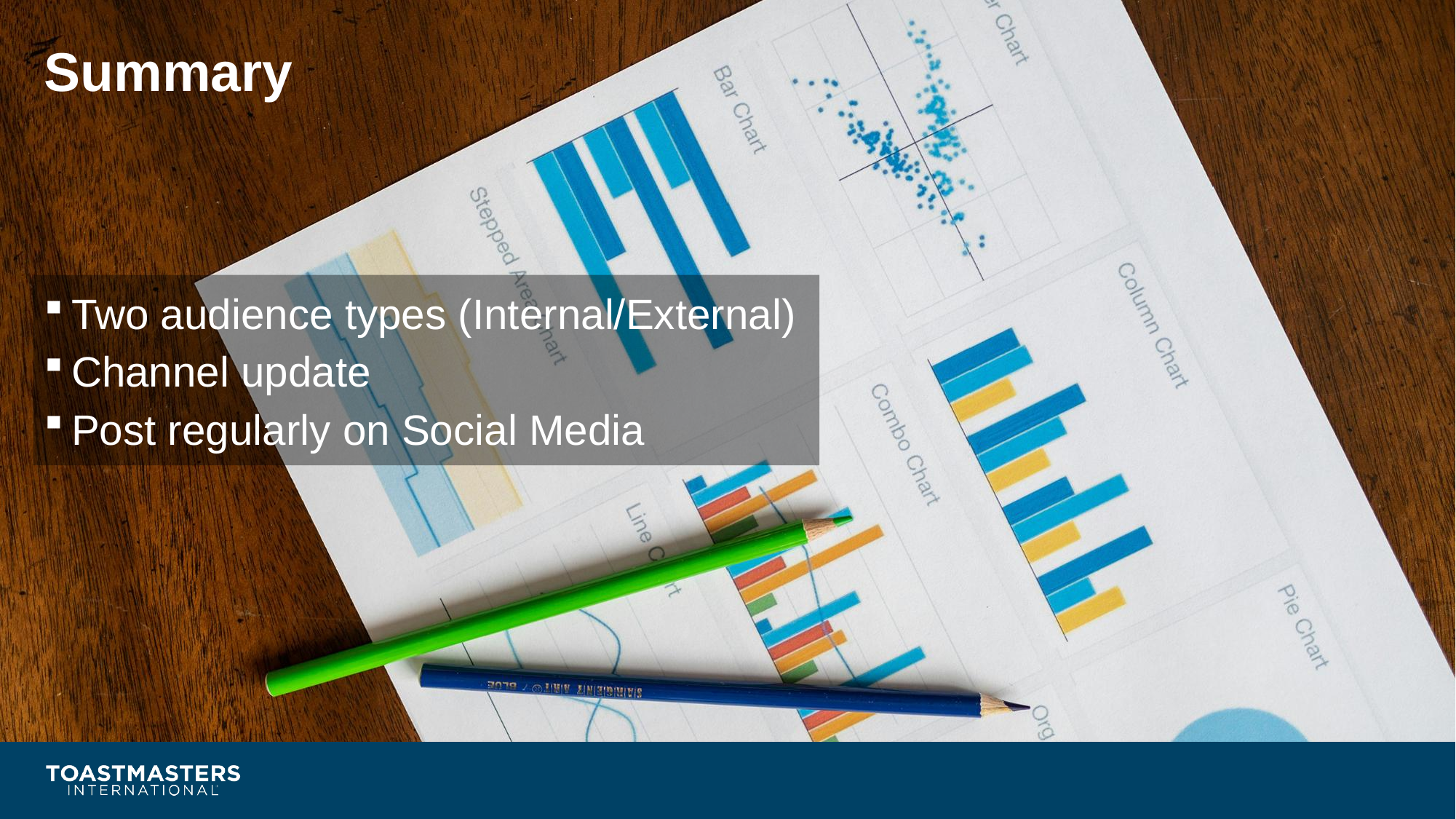

# Summary
Two audience types (Internal/External)
Channel update
Post regularly on Social Media